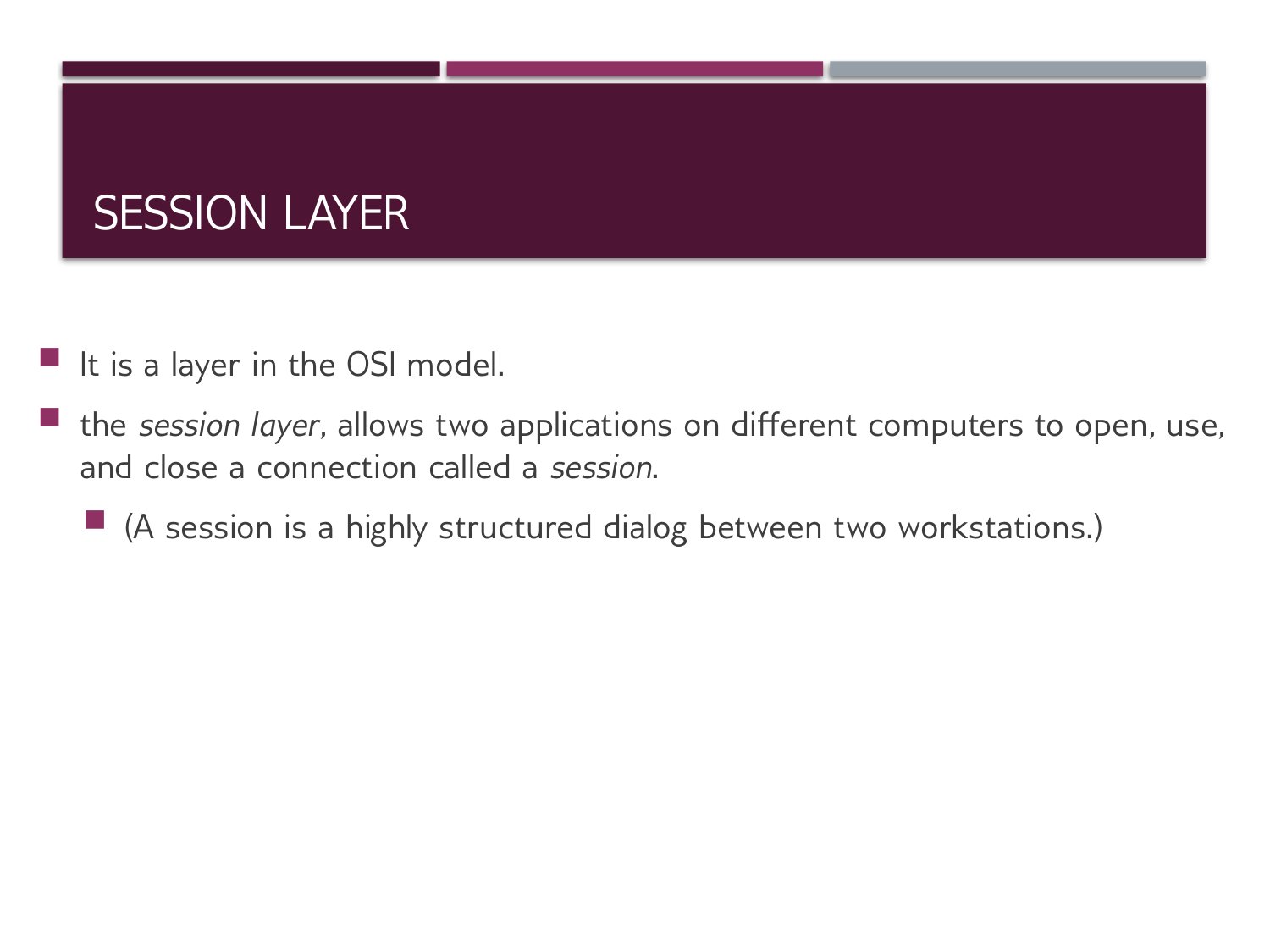

# Session Layer
It is a layer in the OSI model.
the session layer, allows two applications on different computers to open, use, and close a connection called a session.
(A session is a highly structured dialog between two workstations.)